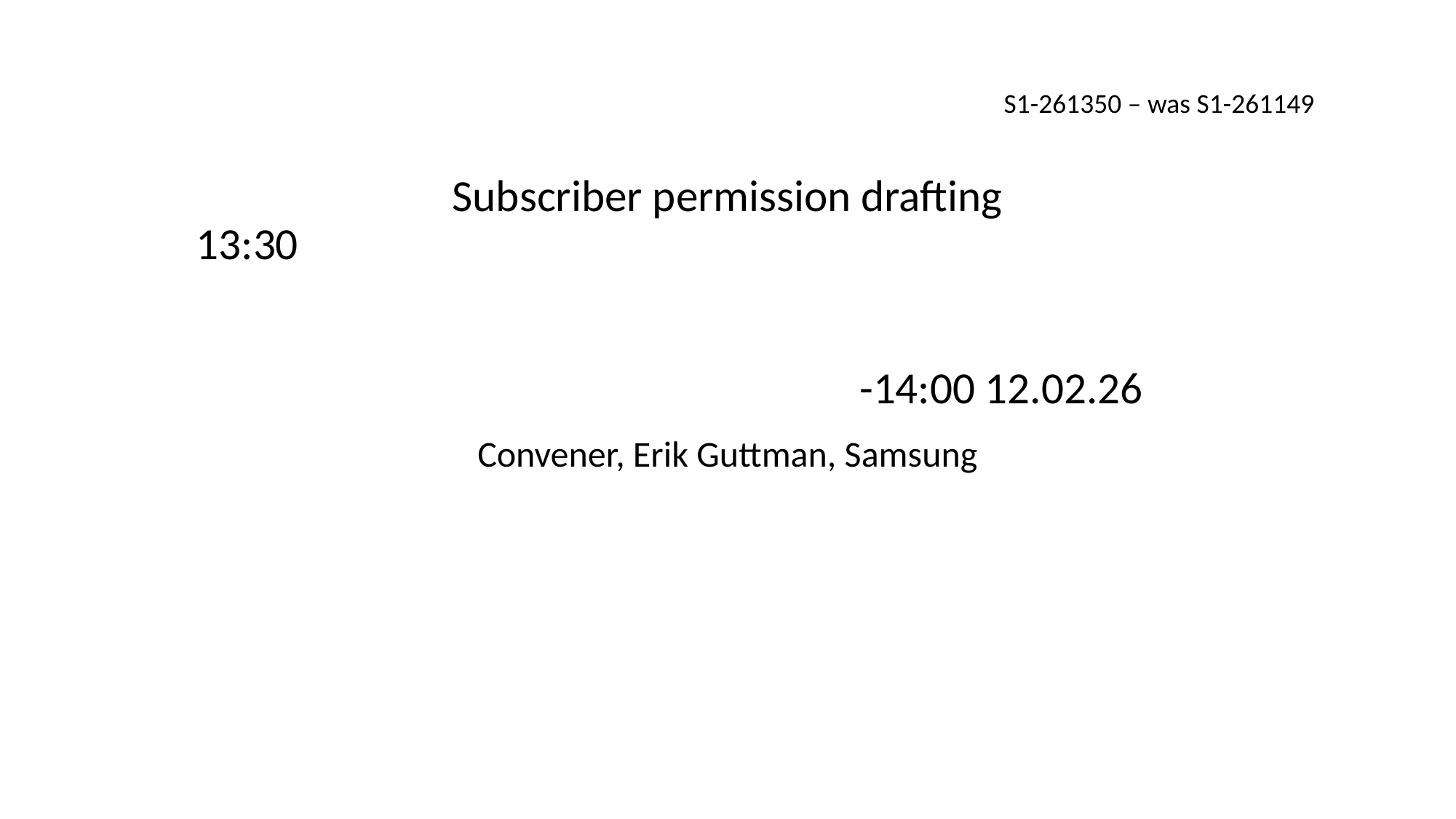

S1-261350 – was S1-261149
# Subscriber permission drafting 13:30                                                                                                                                                                                                                                                                                                                                                                              -14:00 12.02.26
Convener, Erik Guttman, Samsung